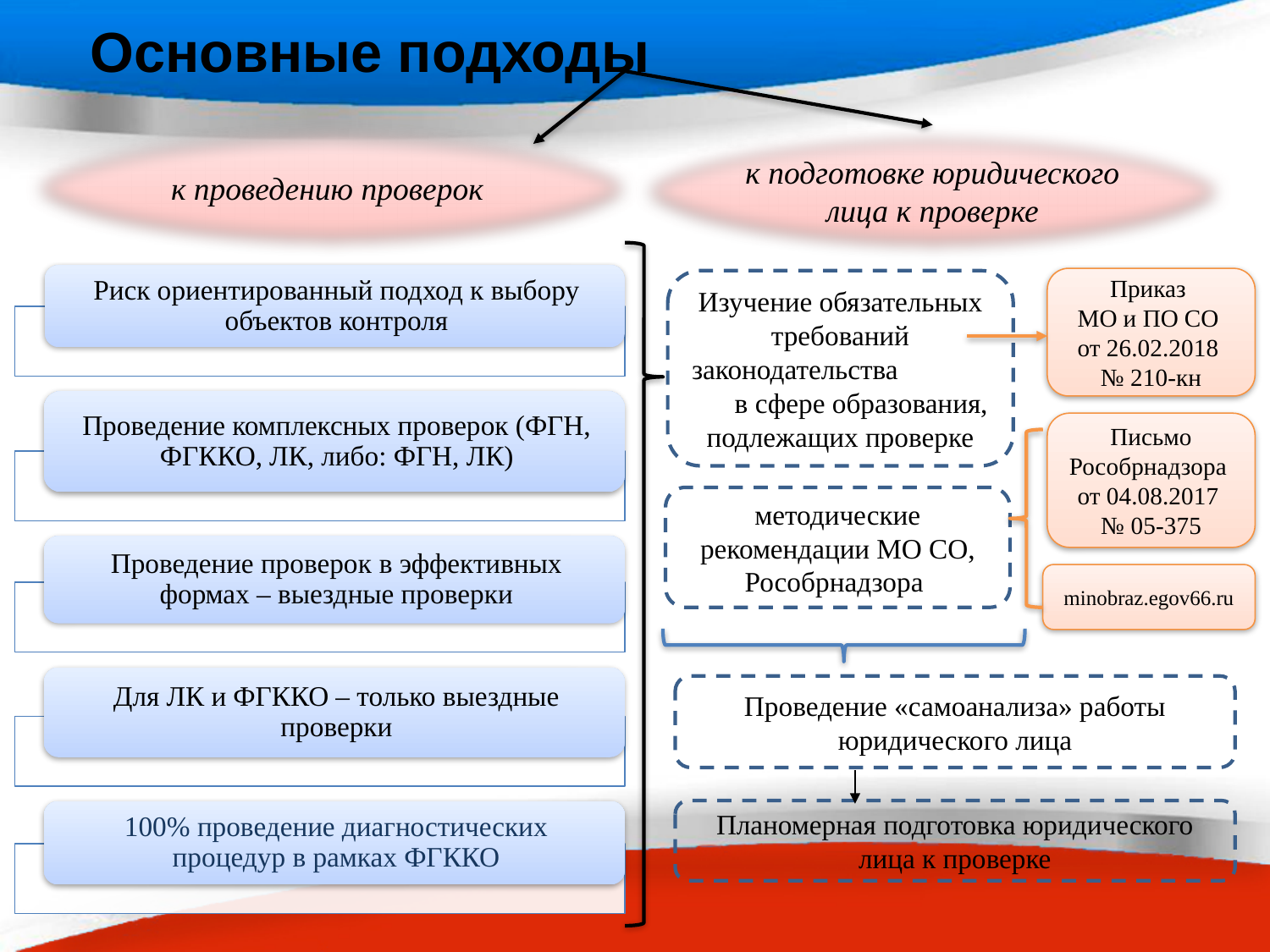

# Основные подходы
к проведению проверок
к подготовке юридического лица к проверке

Риск ориентированный подход к выбору объектов контроля
Проведение комплексных проверок (ФГН, ФГККО, ЛК, либо: ФГН, ЛК)
Проведение проверок в эффективных формах – выездные проверки
Для ЛК и ФГККО – только выездные проверки
100% проведение диагностических процедур в рамках ФГККО
Приказ
МО и ПО СО
от 26.02.2018
№ 210-кн
Изучение обязательных требований законодательства                    в сфере образования, подлежащих проверке
Письмо Рособрнадзора
от 04.08.2017
№ 05-375

методические рекомендации МО СО, Рособрнадзора
minobraz.egov66.ru
Проведение «самоанализа» работы юридического лица
Планомерная подготовка юридического лица к проверке